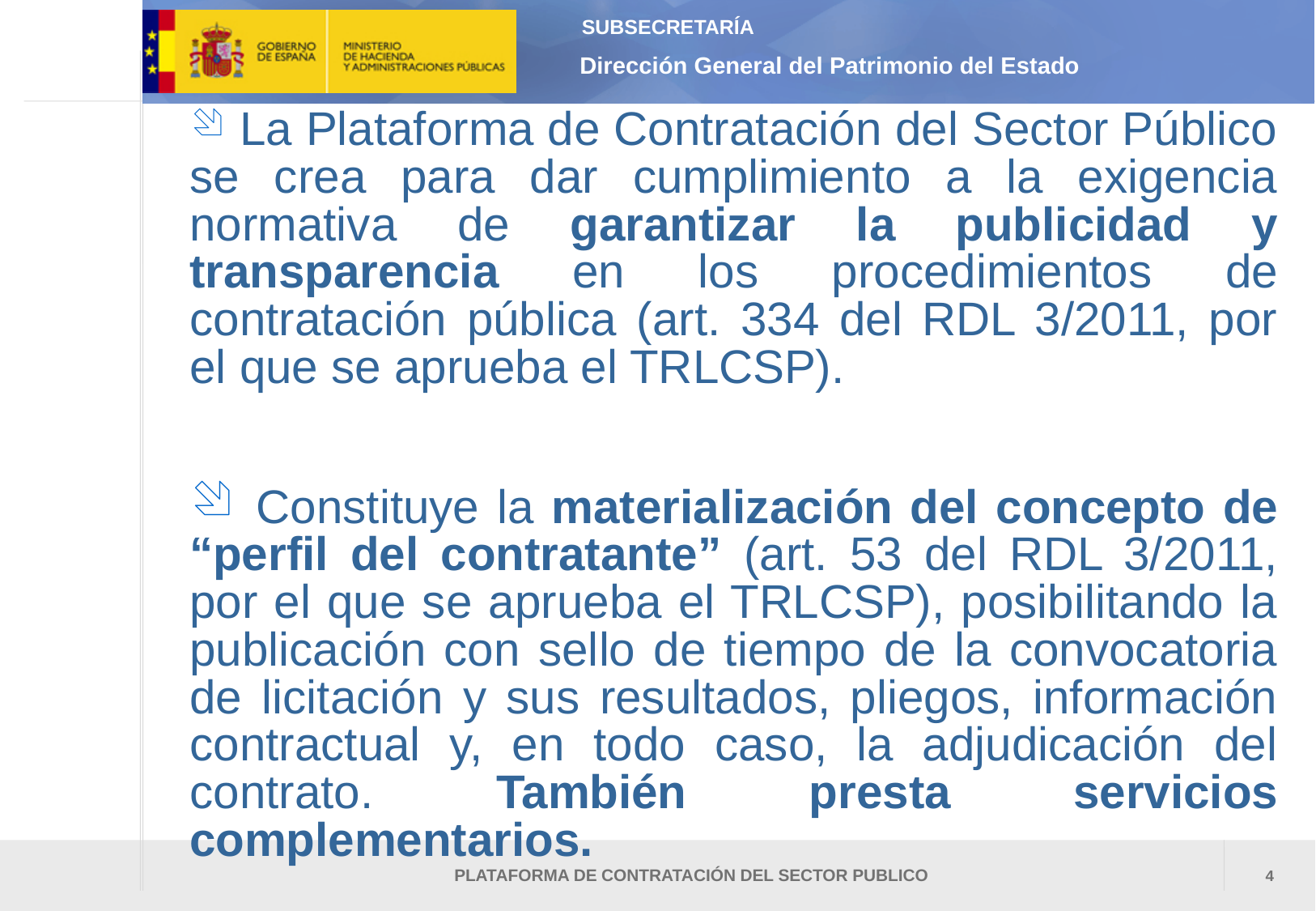

La Plataforma de Contratación del Sector Público se crea para dar cumplimiento a la exigencia normativa de garantizar la publicidad y transparencia en los procedimientos de contratación pública (art. 334 del RDL 3/2011, por el que se aprueba el TRLCSP).

 Constituye la materialización del concepto de “perfil del contratante” (art. 53 del RDL 3/2011, por el que se aprueba el TRLCSP), posibilitando la publicación con sello de tiempo de la convocatoria de licitación y sus resultados, pliegos, información contractual y, en todo caso, la adjudicación del contrato. También presta servicios complementarios.